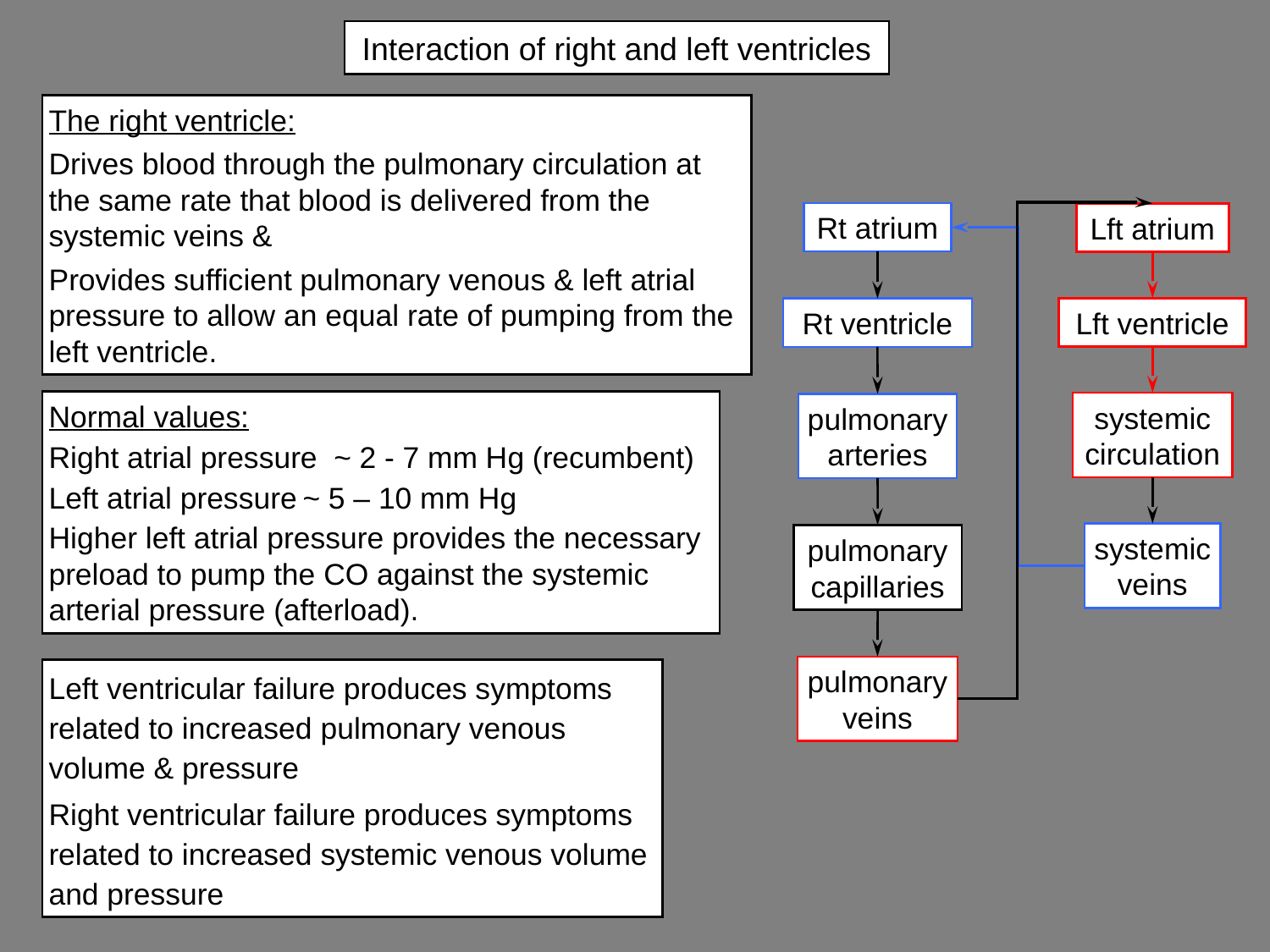

# Interaction of right and left ventricles
The right ventricle:
Drives blood through the pulmonary circulation at the same rate that blood is delivered from the systemic veins &
Provides sufficient pulmonary venous & left atrial pressure to allow an equal rate of pumping from the left ventricle.
Rt atrium
Lft atrium
Lft ventricle
Rt ventricle
systemic circulation
pulmonary arteries
systemic veins
pulmonary capillaries
pulmonary veins
Normal values:
Right atrial pressure  ~ 2 - 7 mm Hg (recumbent)
Left atrial pressure	~ 5 – 10 mm Hg
Higher left atrial pressure provides the necessary preload to pump the CO against the systemic arterial pressure (afterload).
Left ventricular failure produces symptoms related to increased pulmonary venous volume & pressure
Right ventricular failure produces symptoms related to increased systemic venous volume and pressure